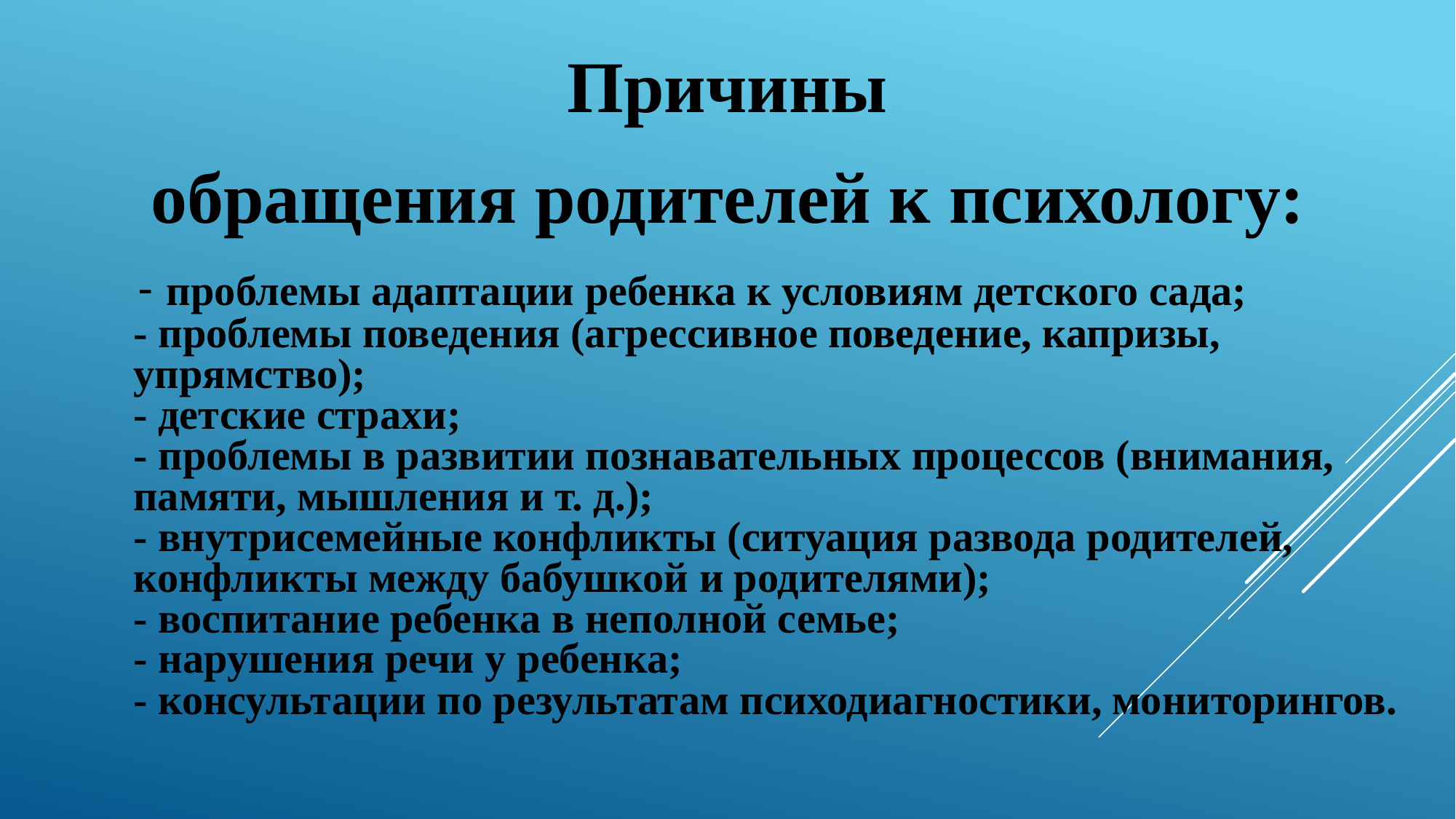

Причины
 обращения родителей к психологу:
# - проблемы адаптации ребенка к условиям детского сада; - проблемы поведения (агрессивное поведение, капризы, упрямство); - детские страхи; - проблемы в развитии познавательных процессов (внимания, памяти, мышления и т. д.); - внутрисемейные конфликты (ситуация развода родителей, конфликты между бабушкой и родителями); - воспитание ребенка в неполной семье; - нарушения речи у ребенка; - консультации по результатам психодиагностики, мониторингов.